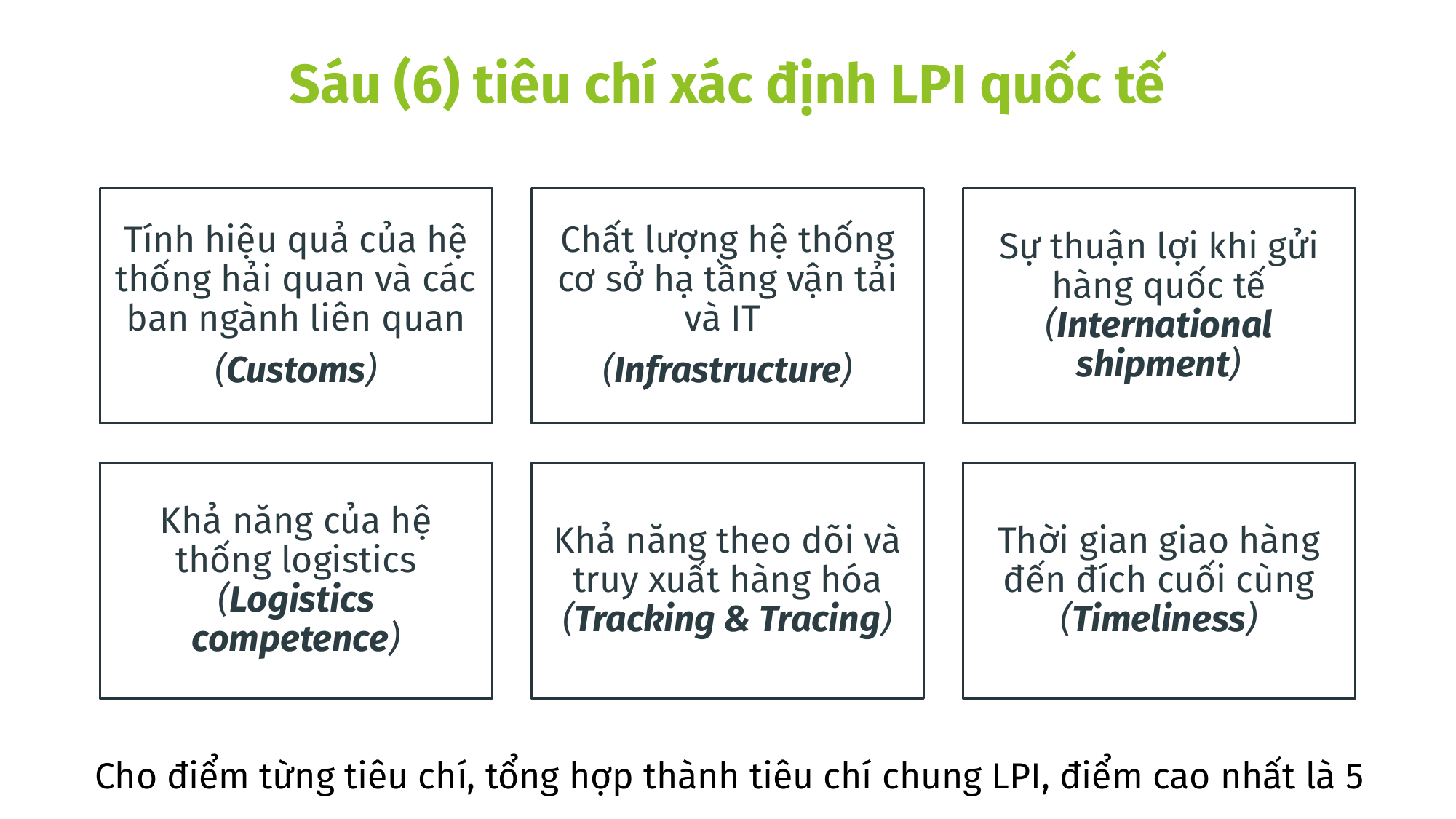

# Sáu (6) tiêu chí xác định LPI quốc tế
Tính hiệu quả của hệ thống hải quan và các ban ngành liên quan
(Customs)
Chất lượng hệ thống cơ sở hạ tầng vận tải và IT
(Infrastructure)
Sự thuận lợi khi gửi hàng quốc tế (International shipment)
Khả năng của hệ thống logistics (Logistics competence)
Khả năng theo dõi và truy xuất hàng hóa (Tracking & Tracing)
Thời gian giao hàng đến đích cuối cùng (Timeliness)
Cho điểm từng tiêu chí, tổng hợp thành tiêu chí chung LPI, điểm cao nhất là 5